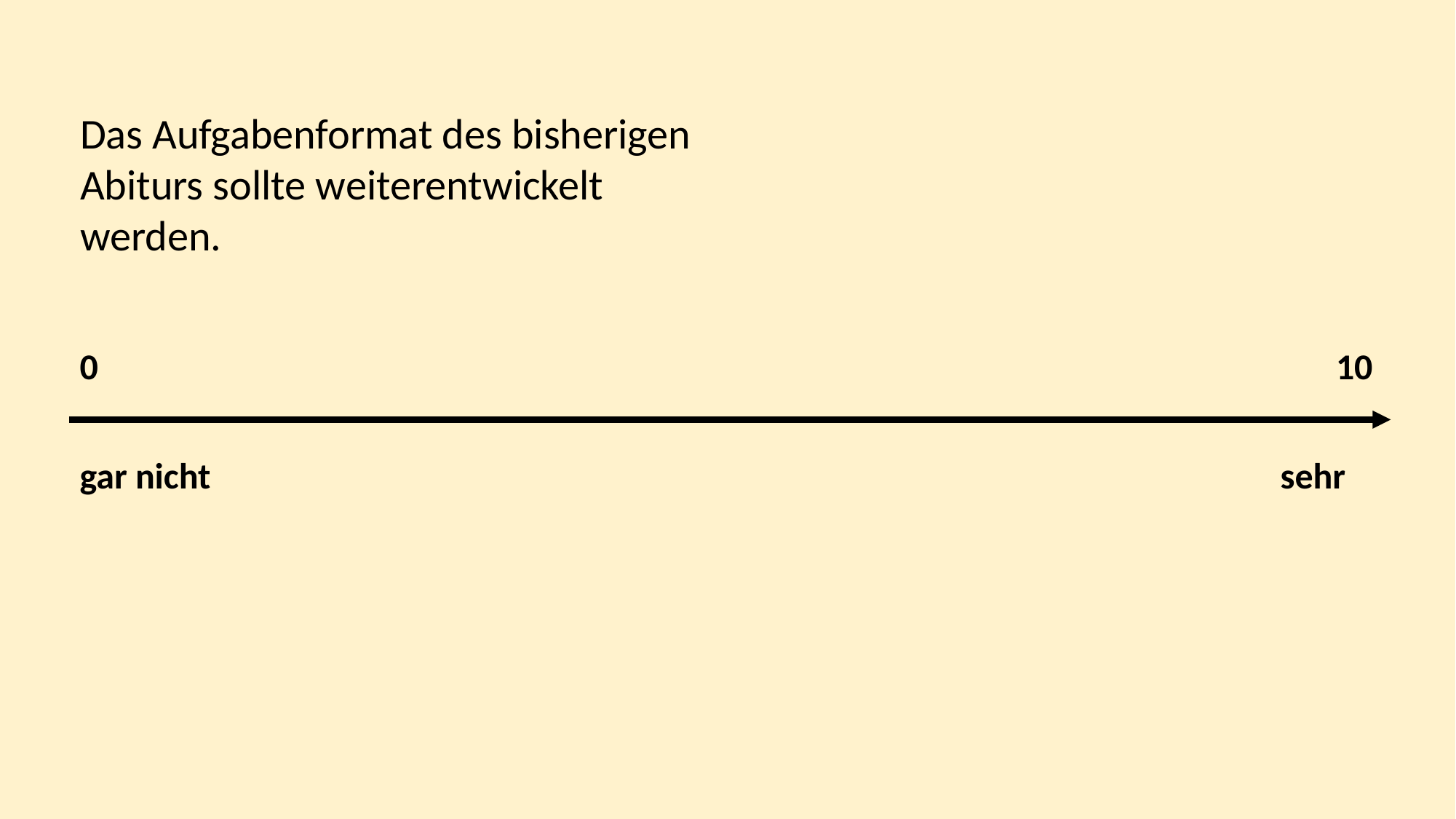

Das Aufgabenformat des bisherigen Abiturs sollte weiterentwickelt werden.
0											         10

gar nicht										sehr